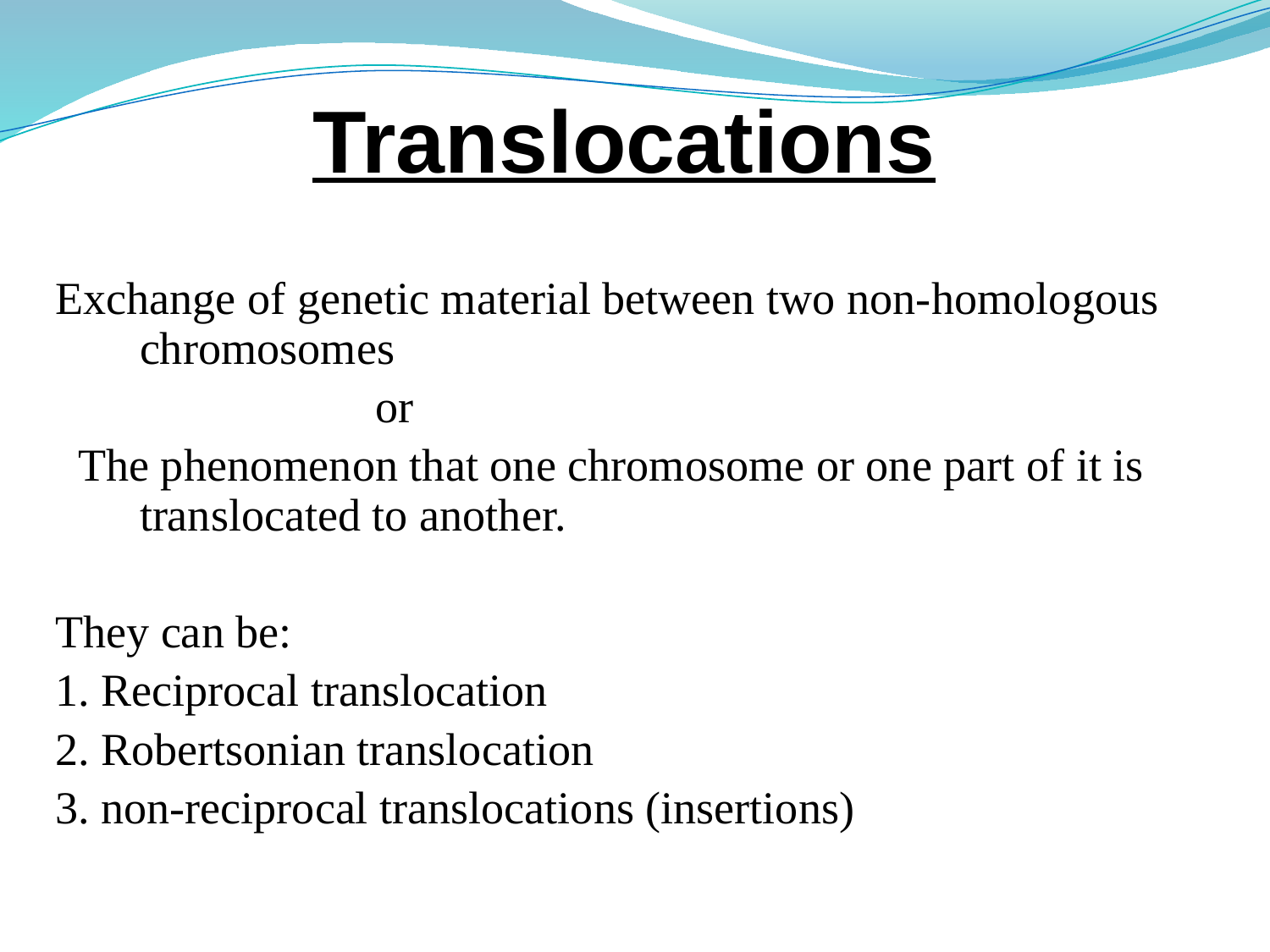

# Translocations
Exchange of genetic material between two non-homologous chromosomes
                            or
  The phenomenon that one chromosome or one part of it is translocated to another.

They can be:
1. Reciprocal translocation
2. Robertsonian translocation
3. non-reciprocal translocations (insertions)